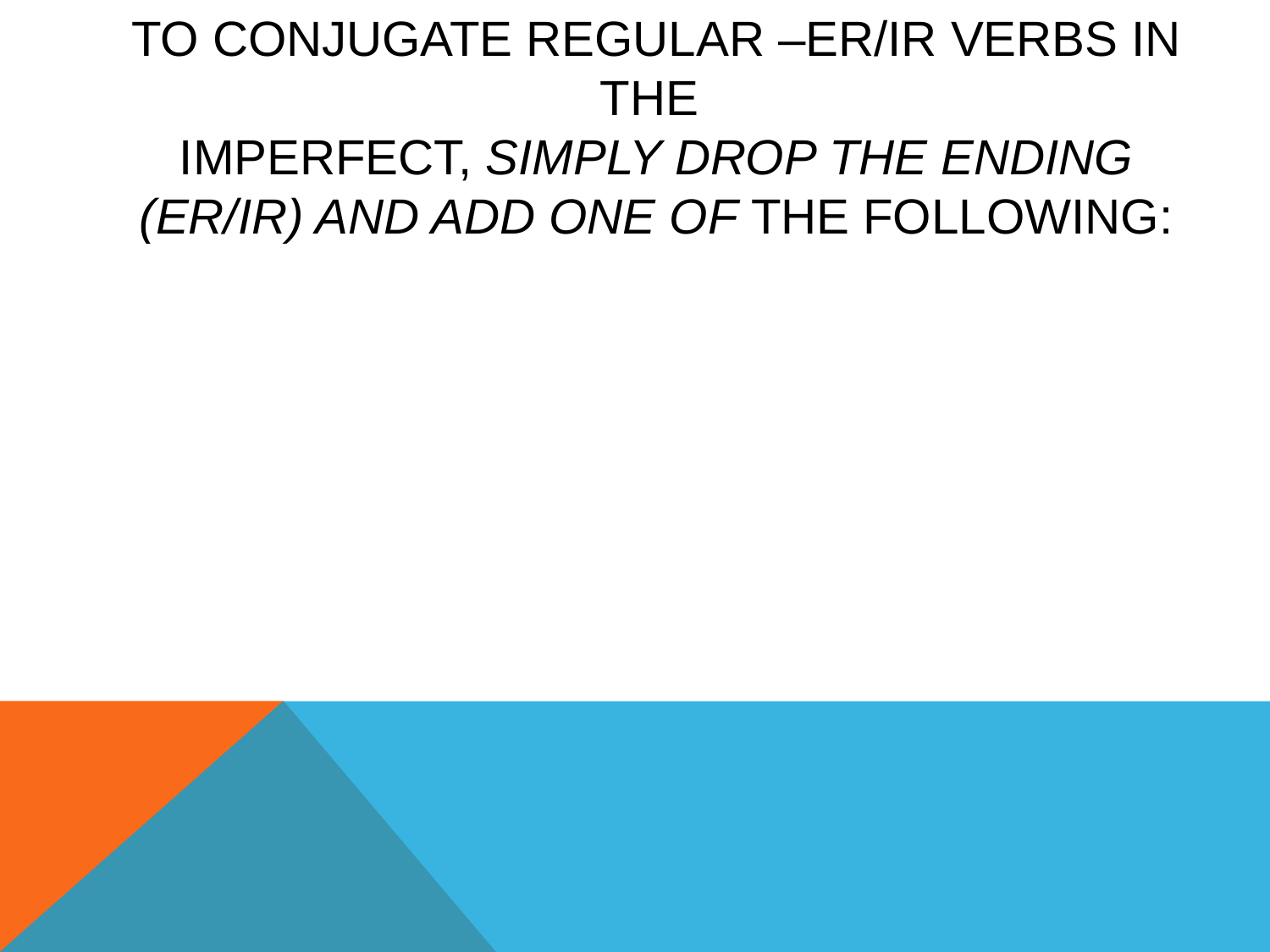

# To conjugate regular –Er/IR verbs in the imperfect, simply drop the ending (ER/IR) and add one of the following: